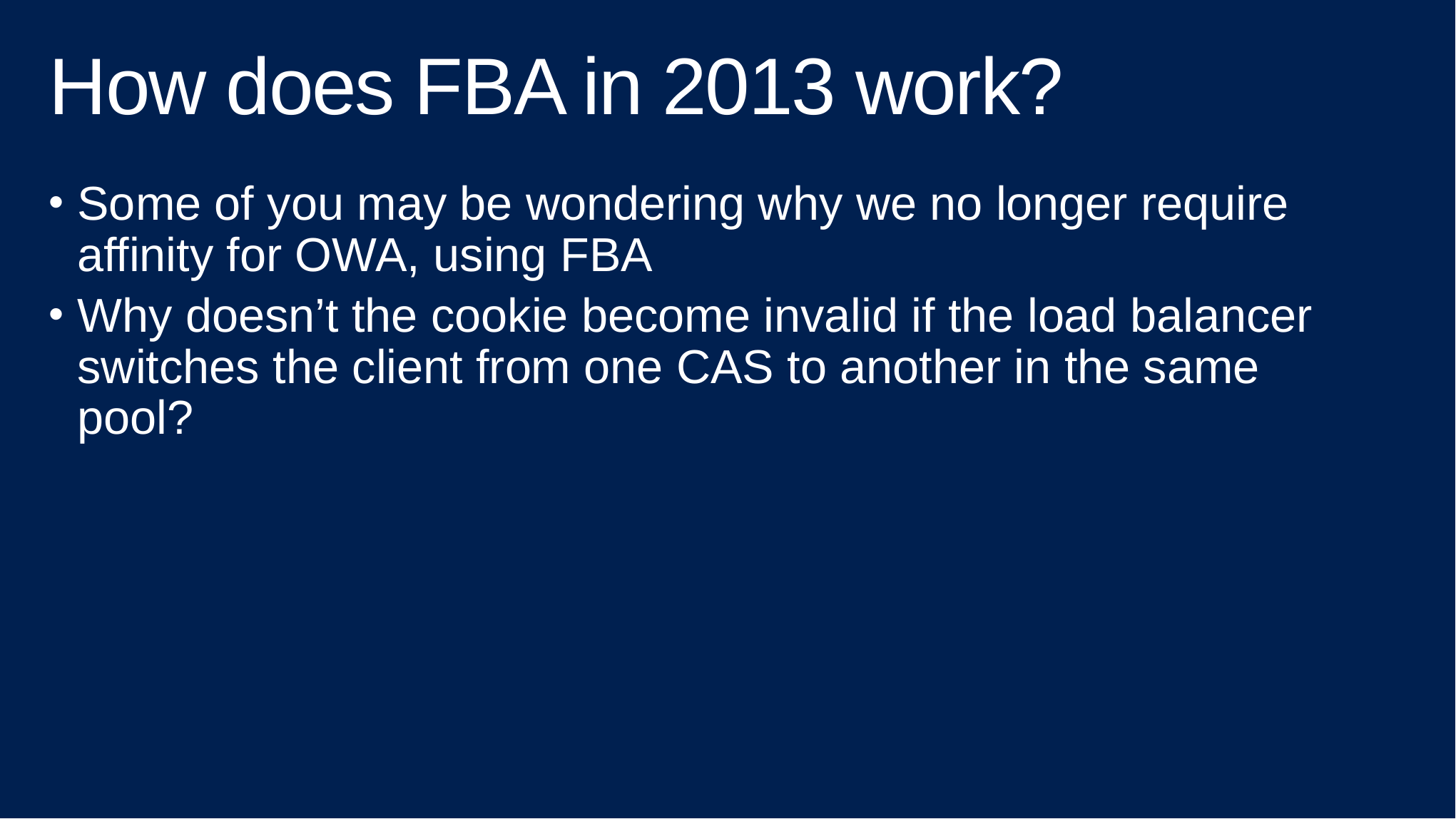

# How does FBA in 2013 work?
Some of you may be wondering why we no longer require affinity for OWA, using FBA
Why doesn’t the cookie become invalid if the load balancer switches the client from one CAS to another in the same pool?